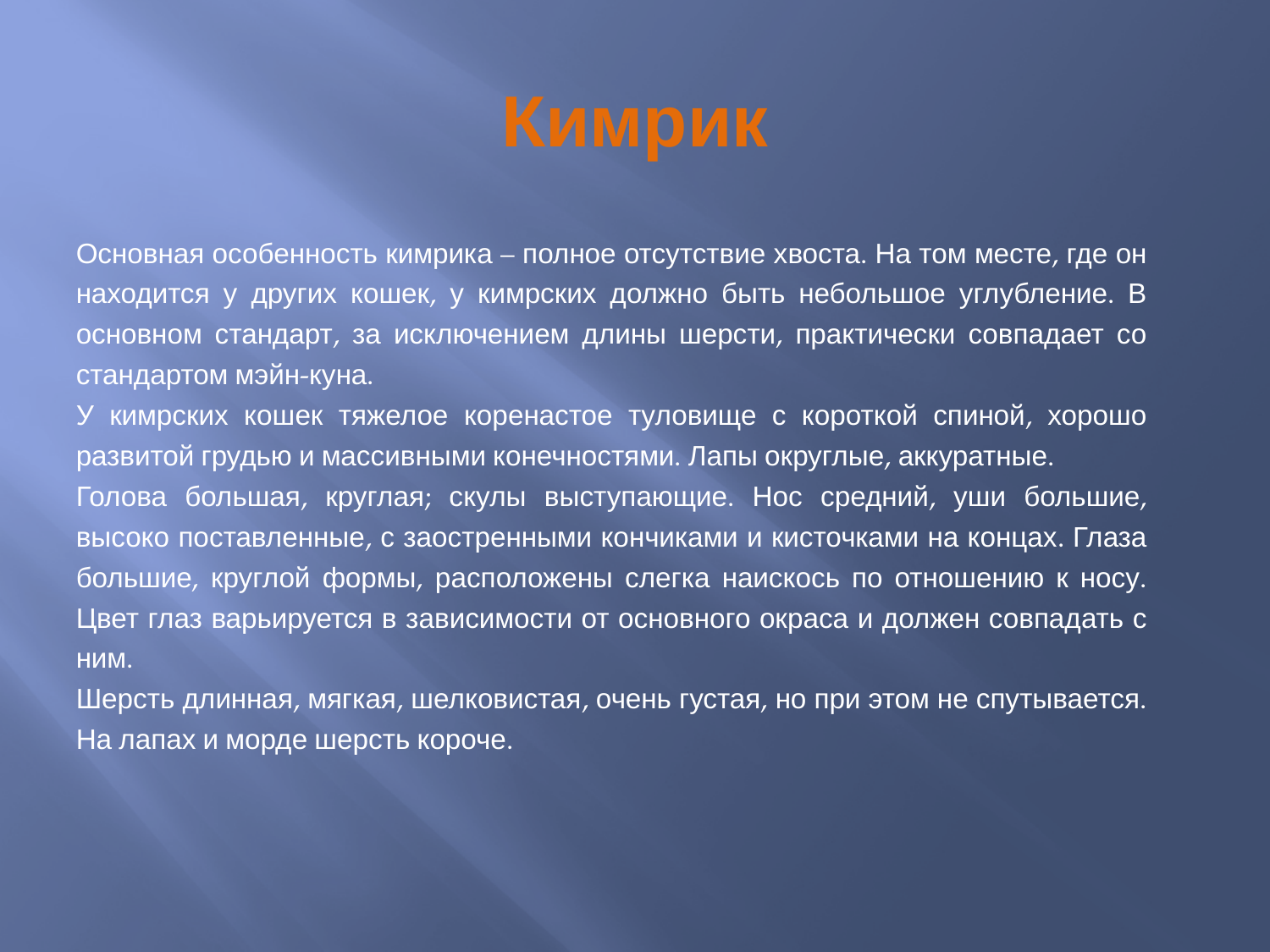

# Кимрик
Основная особенность кимрика – полное отсутствие хвоста. На том месте, где он находится у других кошек, у кимрских должно быть небольшое углубление. В основном стандарт, за исключением длины шерсти, практически совпадает со стандартом мэйн-куна.
У кимрских кошек тяжелое коренастое туловище с короткой спиной, хорошо развитой грудью и массивными конечностями. Лапы округлые, аккуратные.
Голова большая, круглая; скулы выступающие. Нос средний, уши большие, высоко поставленные, с заостренными кончиками и кисточками на концах. Глаза большие, круглой формы, расположены слегка наискось по отношению к носу. Цвет глаз варьируется в зависимости от основного окраса и должен совпадать с ним.
Шерсть длинная, мягкая, шелковистая, очень густая, но при этом не спутывается. На лапах и морде шерсть короче.